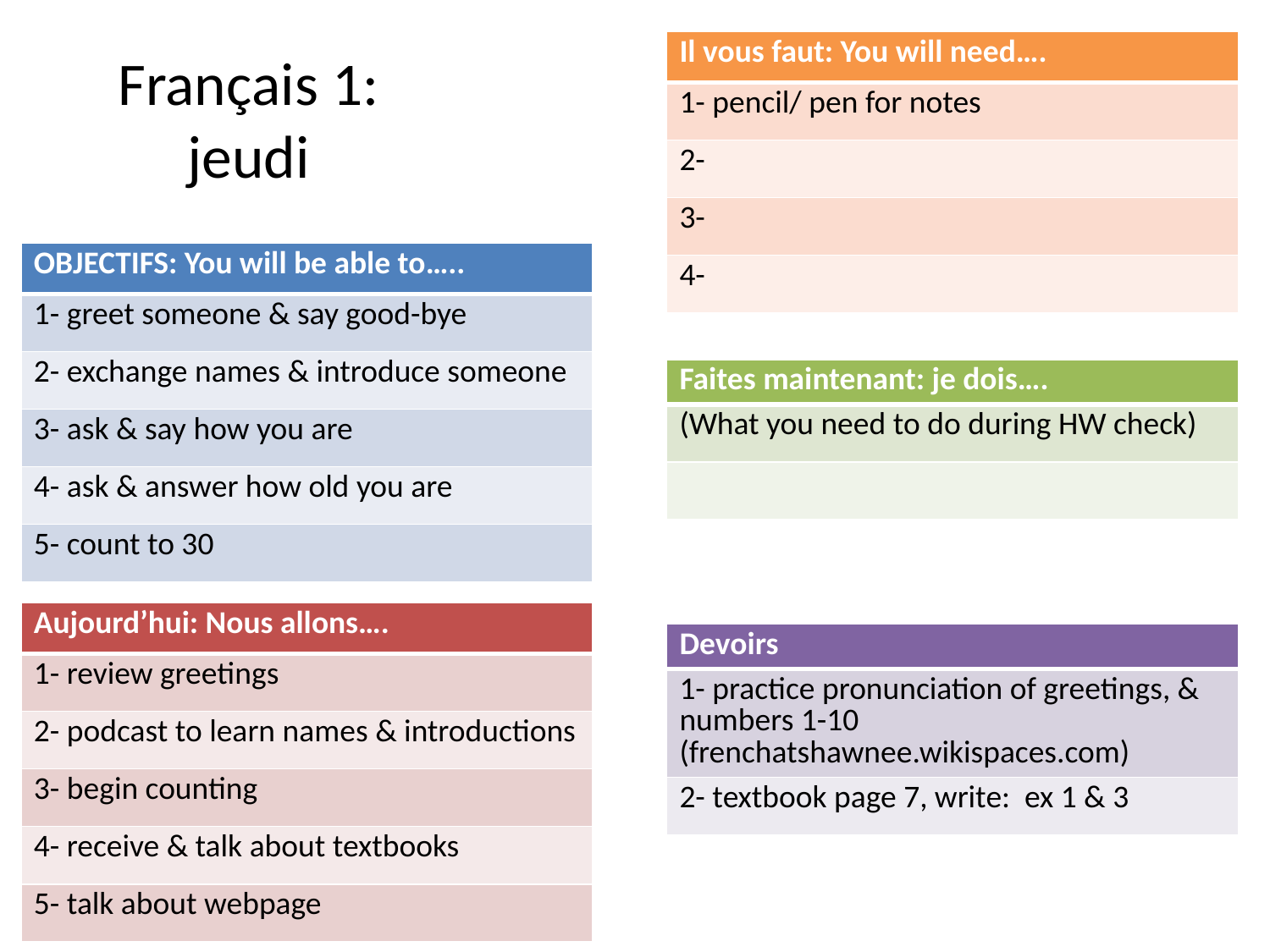

| Il vous faut: You will need…. |
| --- |
| 1- pencil/ pen for notes |
| 2- |
| 3- |
| 4- |
# Français 1: jeudi
| OBJECTIFS: You will be able to….. |
| --- |
| 1- greet someone & say good-bye |
| 2- exchange names & introduce someone |
| 3- ask & say how you are |
| 4- ask & answer how old you are |
| 5- count to 30 |
| Faites maintenant: je dois…. |
| --- |
| (What you need to do during HW check) |
|  |
| Aujourd’hui: Nous allons…. |
| --- |
| 1- review greetings |
| 2- podcast to learn names & introductions |
| 3- begin counting |
| 4- receive & talk about textbooks |
| 5- talk about webpage |
| Devoirs |
| --- |
| 1- practice pronunciation of greetings, & numbers 1-10 (frenchatshawnee.wikispaces.com) |
| 2- textbook page 7, write: ex 1 & 3 |